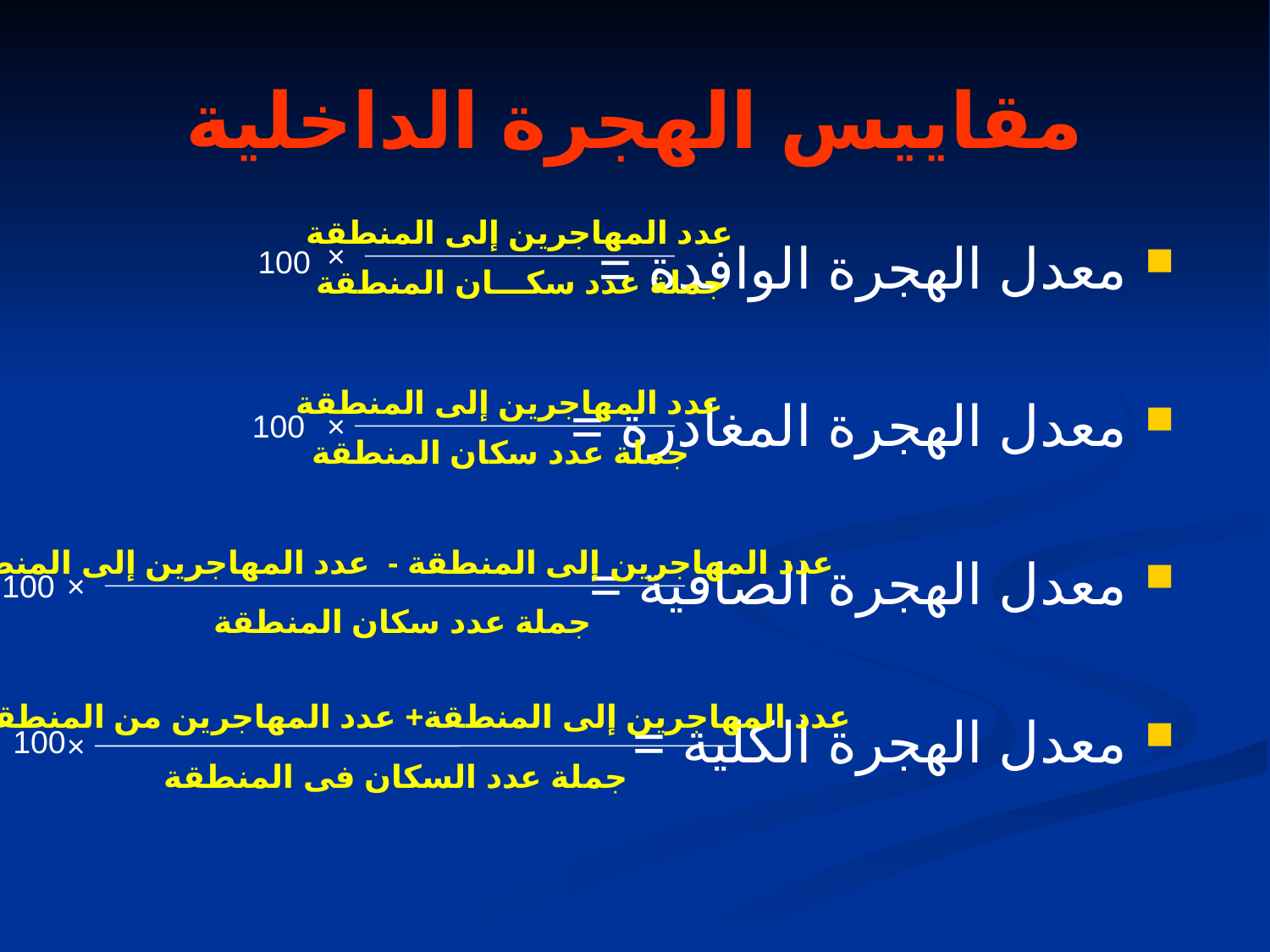

# مقاييس الهجرة الداخلية
عدد المهاجرين إلى المنطقة
معدل الهجرة الوافدة =

معدل الهجرة المغادرة =

معدل الهجرة الصافية =

معدل الهجرة الكلية =
×
100

جملة عدد سكـــان المنطقة
عدد المهاجرين إلى المنطقة
100
×

جملة عدد سكان المنطقة
عدد المهاجرين إلى المنطقة -  عدد المهاجرين إلى المنطقة
100
×

جملة عدد سكان المنطقة
عدد المهاجرين إلى المنطقة+ عدد المهاجرين من المنطقة

100
×

جملة عدد السكان فى المنطقة